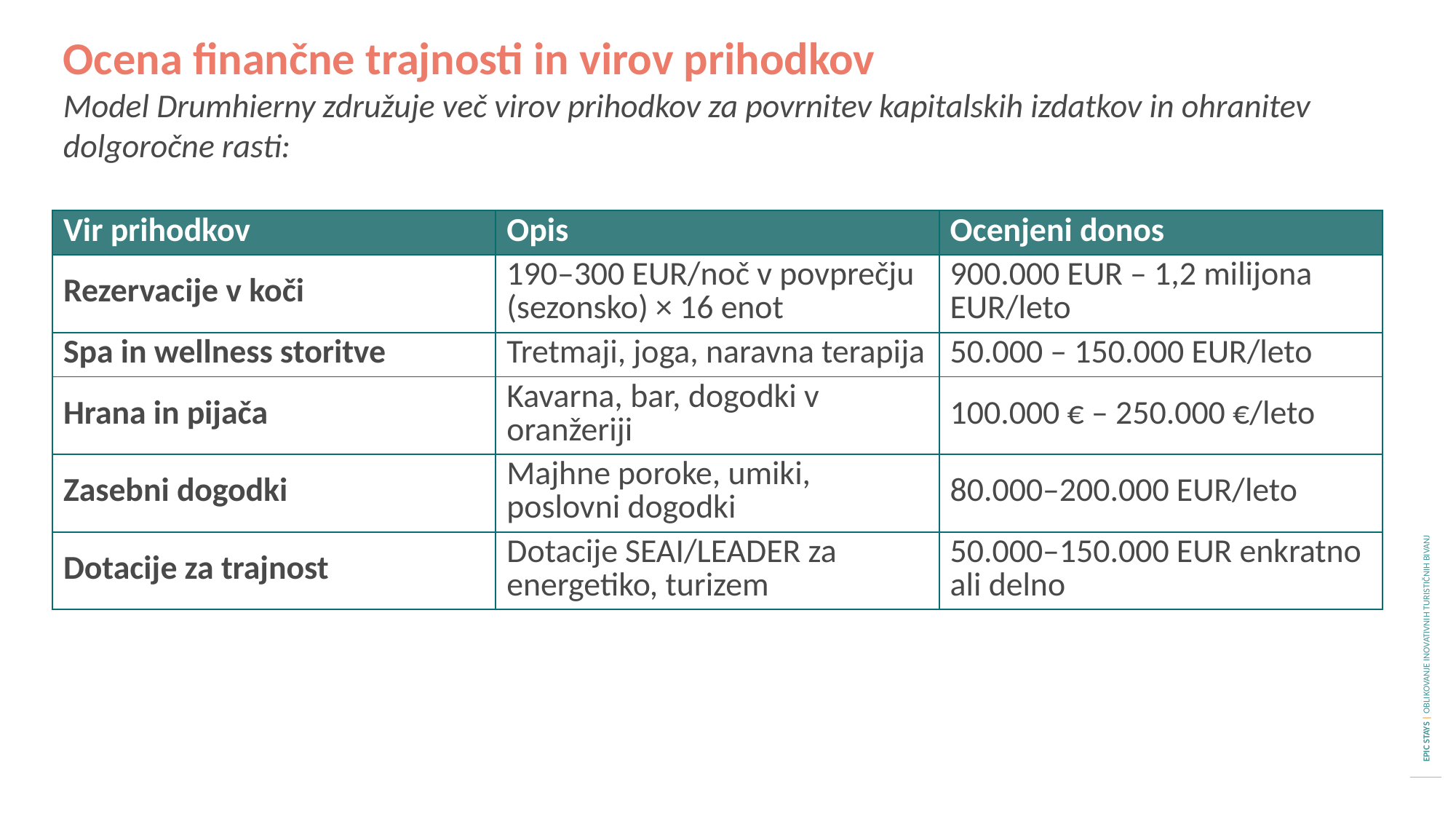

Ocena finančne trajnosti in virov prihodkov
Model Drumhierny združuje več virov prihodkov za povrnitev kapitalskih izdatkov in ohranitev dolgoročne rasti:
| Vir prihodkov | Opis | Ocenjeni donos |
| --- | --- | --- |
| Rezervacije v koči | 190–300 EUR/noč v povprečju (sezonsko) × 16 enot | 900.000 EUR – 1,2 milijona EUR/leto |
| Spa in wellness storitve | Tretmaji, joga, naravna terapija | 50.000 – 150.000 EUR/leto |
| Hrana in pijača | Kavarna, bar, dogodki v oranžeriji | 100.000 € – 250.000 €/leto |
| Zasebni dogodki | Majhne poroke, umiki, poslovni dogodki | 80.000–200.000 EUR/leto |
| Dotacije za trajnost | Dotacije SEAI/LEADER za energetiko, turizem | 50.000–150.000 EUR enkratno ali delno |